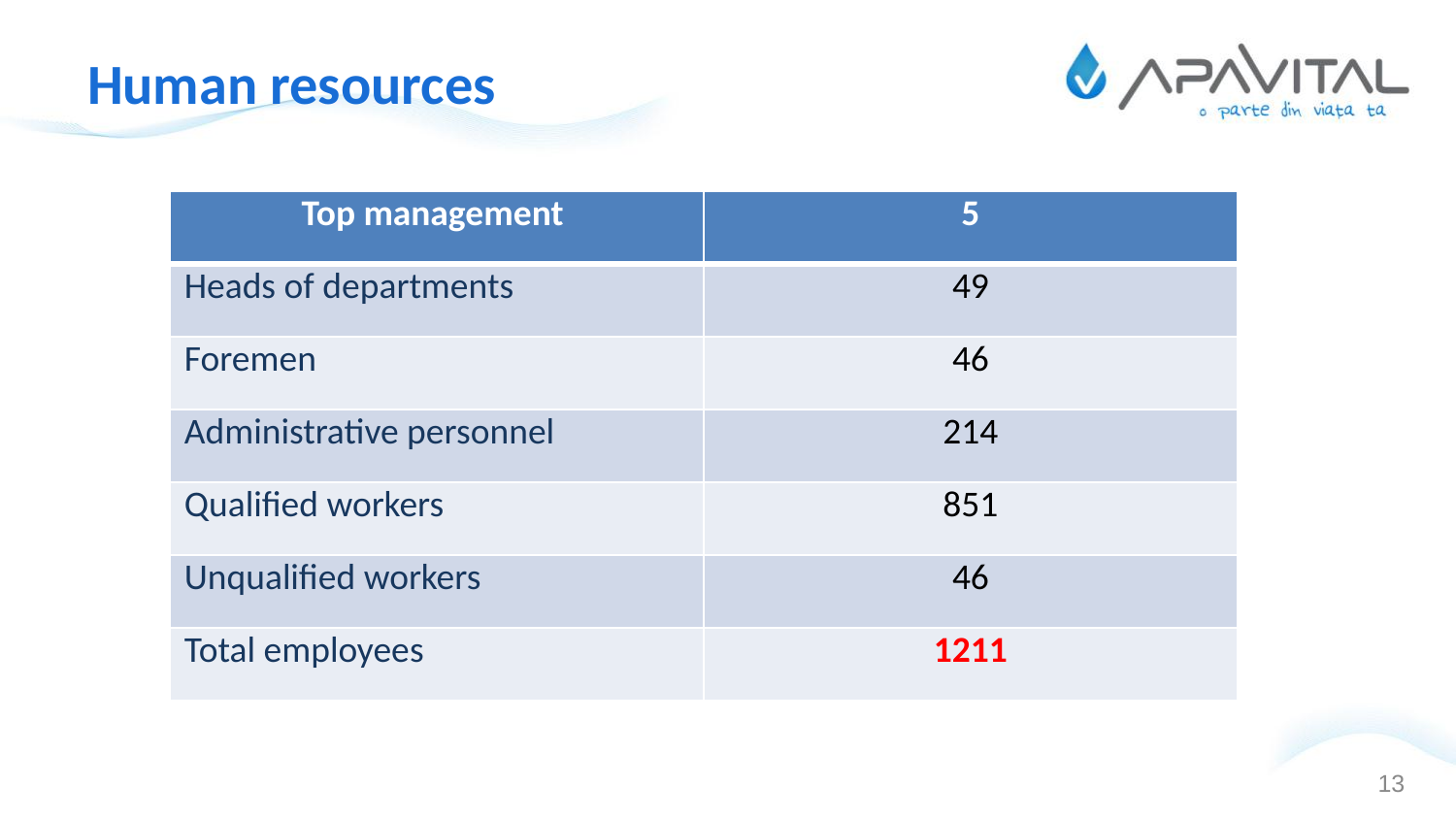

# Human resources
| Top management | 5 |
| --- | --- |
| Heads of departments | 49 |
| Foremen | 46 |
| Administrative personnel | 214 |
| Qualified workers | 851 |
| Unqualified workers | 46 |
| Total employees | 1211 |
13